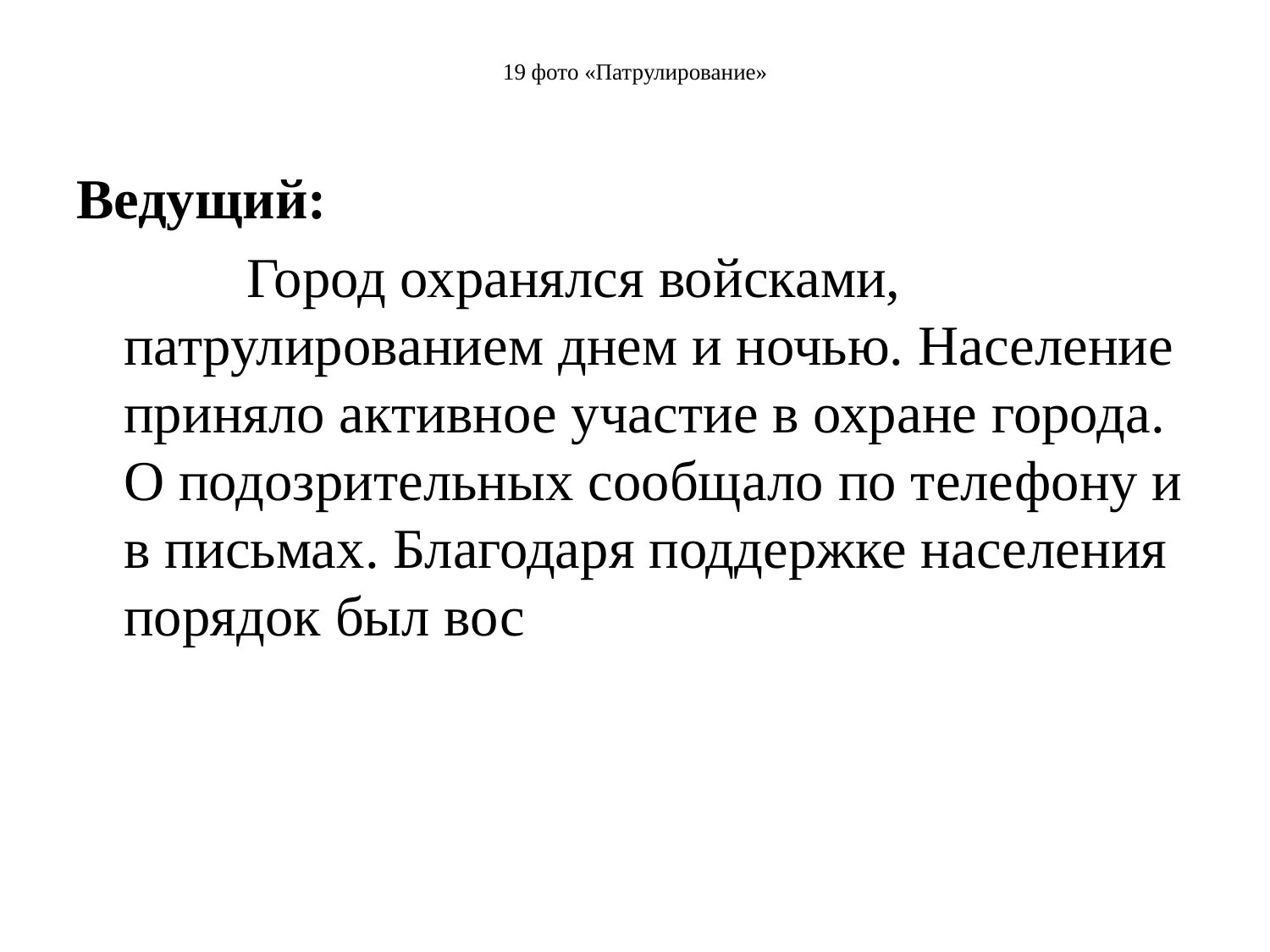

# 19 фото «Патрулирование»
Ведущий:
            Город охранялся войсками, патрулированием днем и ночью. Население приняло активное участие в охране города. О подозрительных сообщало по телефону и в письмах. Благодаря поддержке населения порядок был вос